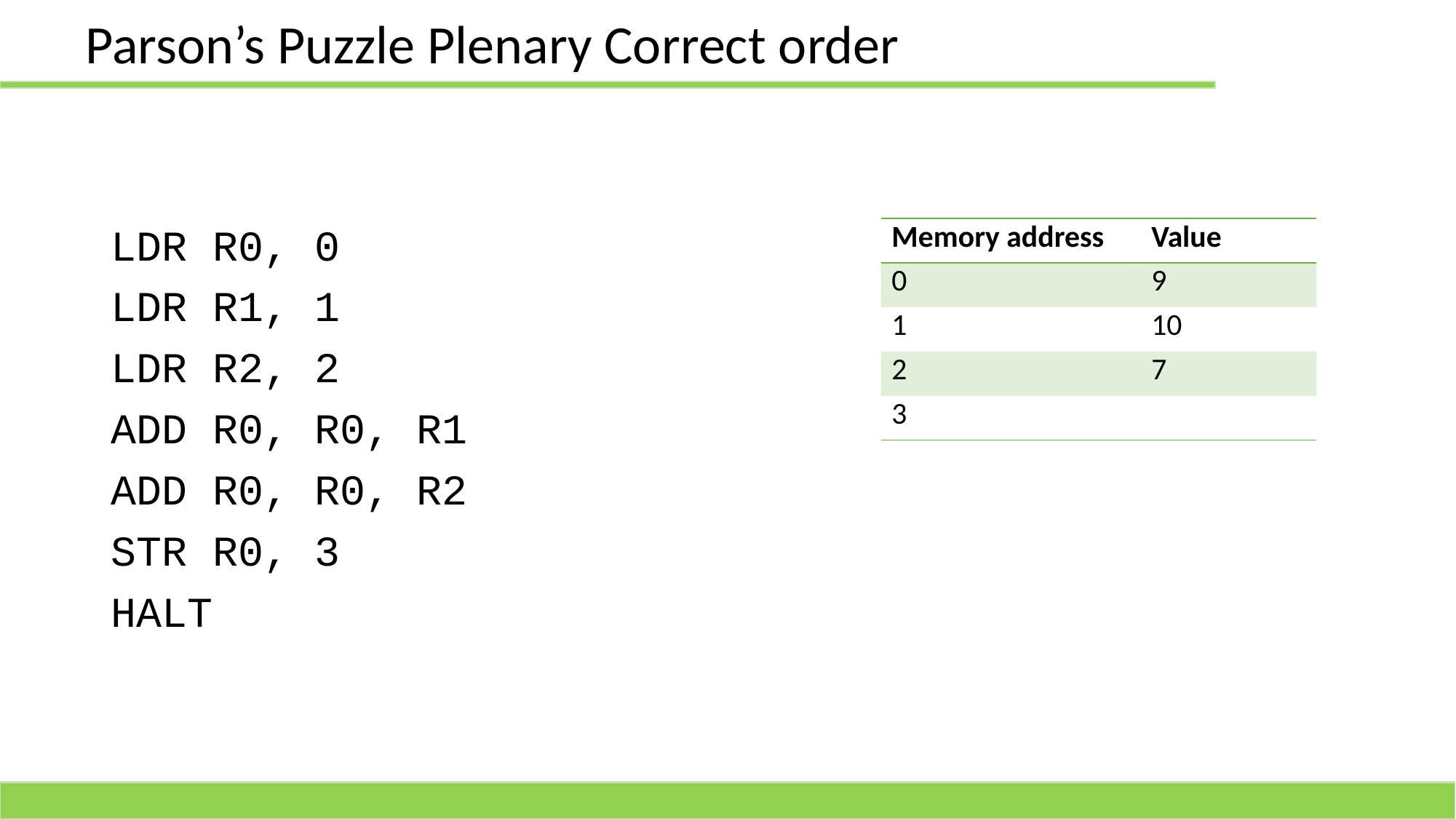

# Parson’s Puzzle Plenary Correct order
LDR R0, 0
LDR R1, 1
LDR R2, 2
ADD R0, R0, R1
ADD R0, R0, R2
STR R0, 3
HALT
| Memory address | Value |
| --- | --- |
| 0 | 9 |
| 1 | 10 |
| 2 | 7 |
| 3 |  |